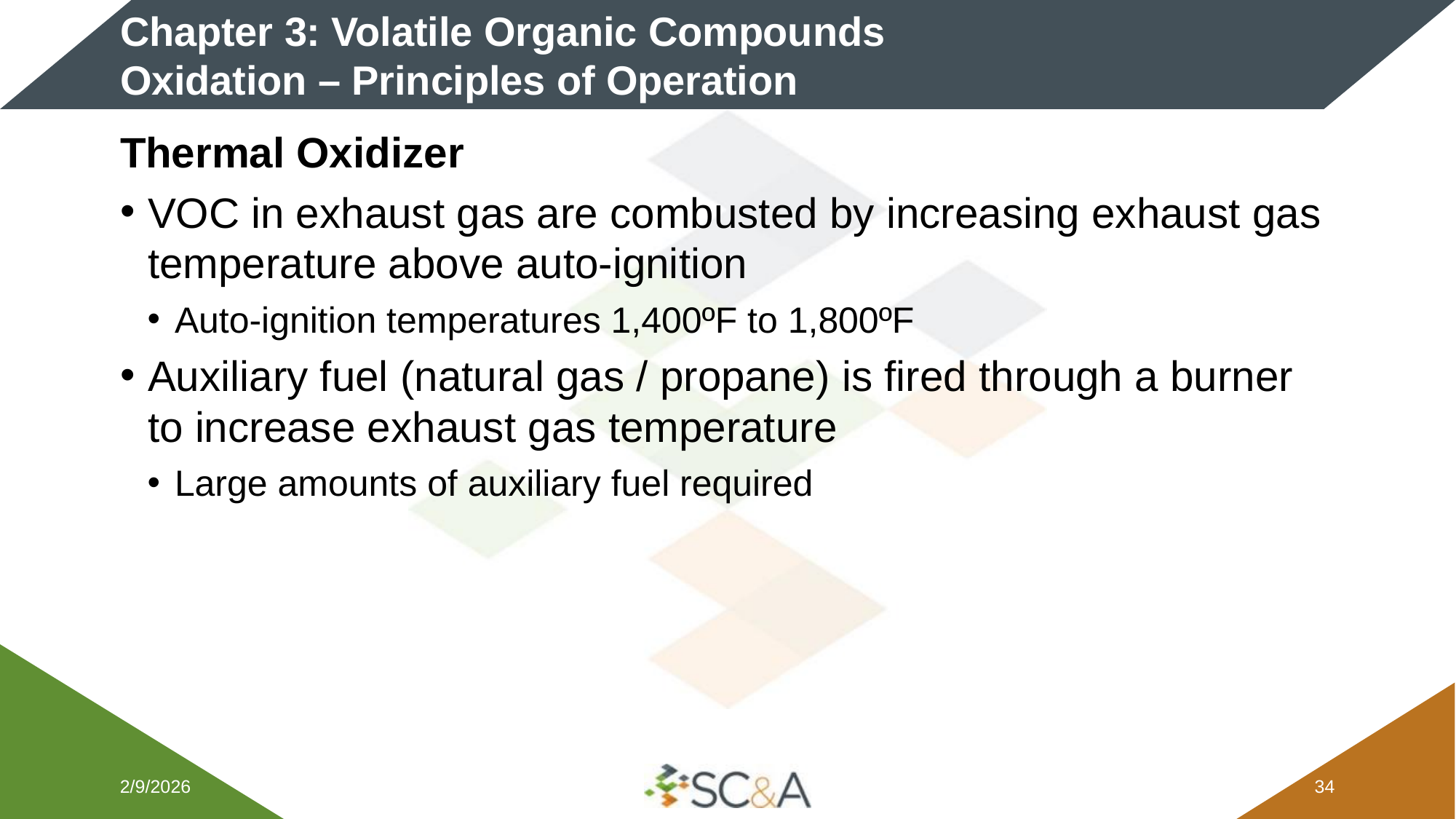

# Chapter 3: Volatile Organic Compounds Oxidation – Principles of Operation
Thermal Oxidizer
VOC in exhaust gas are combusted by increasing exhaust gas temperature above auto-ignition
Auto-ignition temperatures 1,400ºF to 1,800ºF
Auxiliary fuel (natural gas / propane) is fired through a burner to increase exhaust gas temperature
Large amounts of auxiliary fuel required
2/9/2026
34